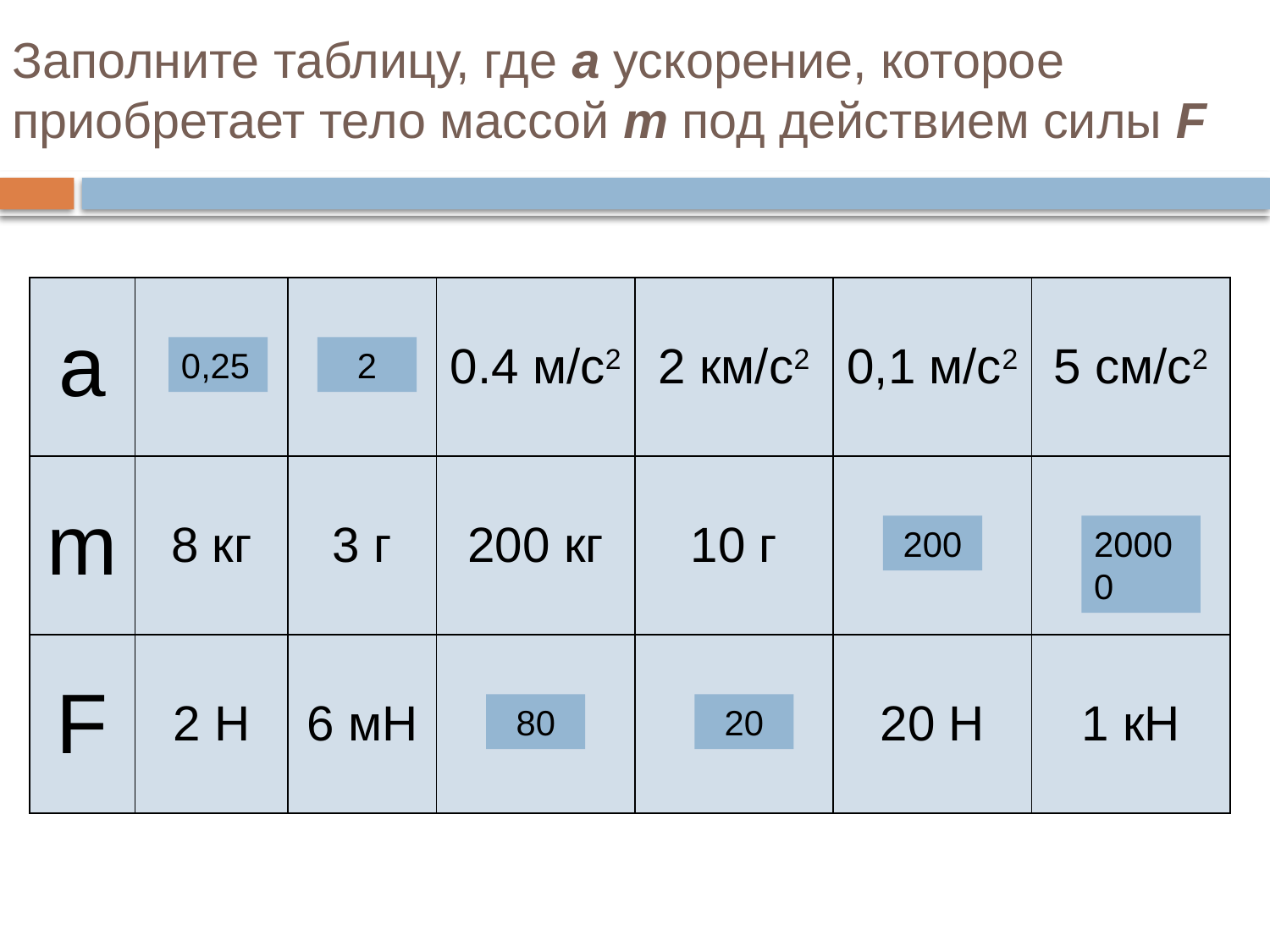

# Заполните таблицу, где а ускорение, которое приобретает тело массой m под действием силы F
| a | ? | ? | 0.4 м/с2 | 2 км/с2 | 0,1 м/с2 | 5 см/с2 |
| --- | --- | --- | --- | --- | --- | --- |
| m | 8 кг | 3 г | 200 кг | 10 г | ? | ? |
| F | 2 Н | 6 мН | ? | ? | 20 Н | 1 кН |
0,25
2
200
20000
80
20